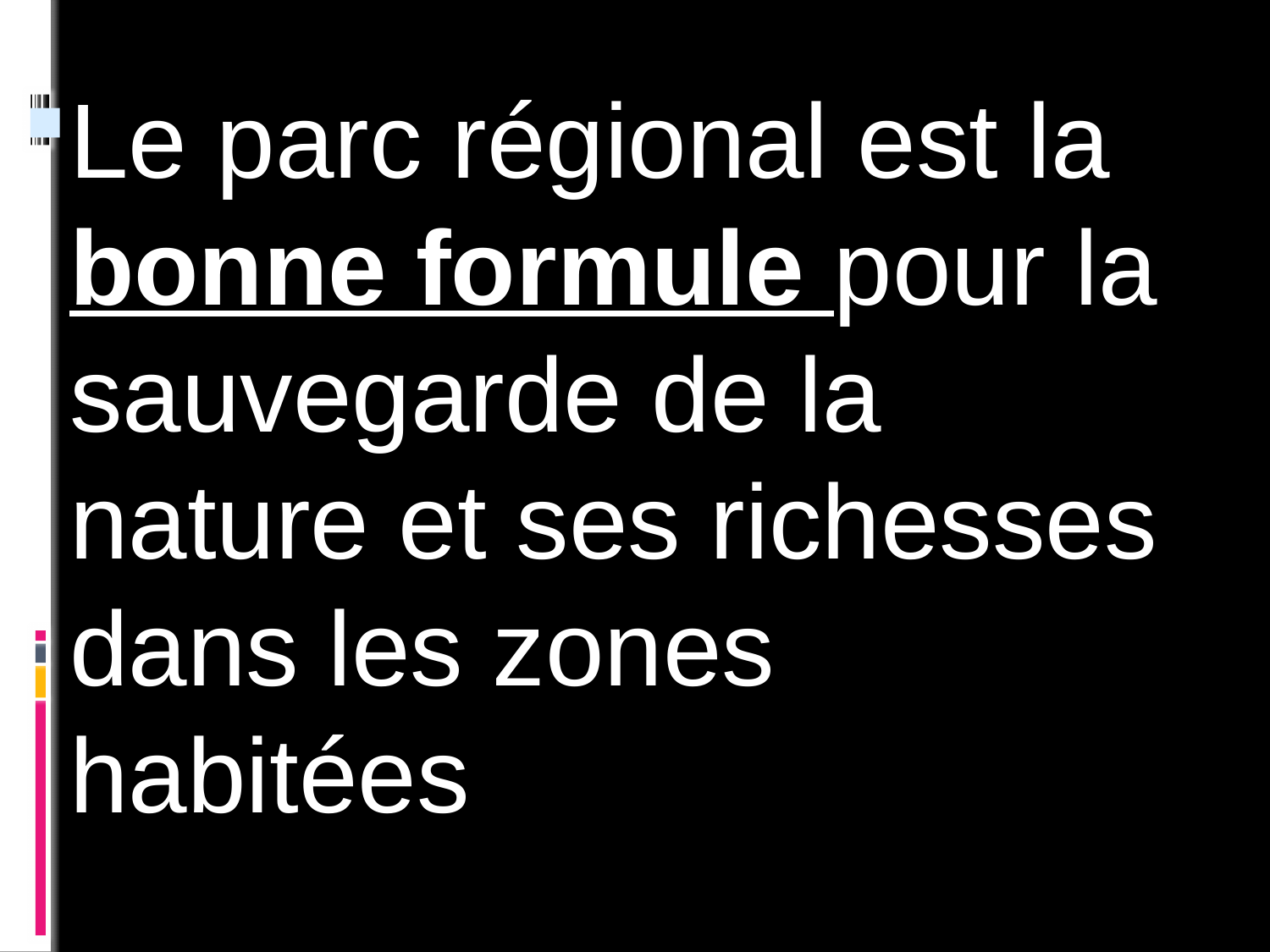

Le parc régional est la bonne formule pour la sauvegarde de la nature et ses richesses dans les zones habitées